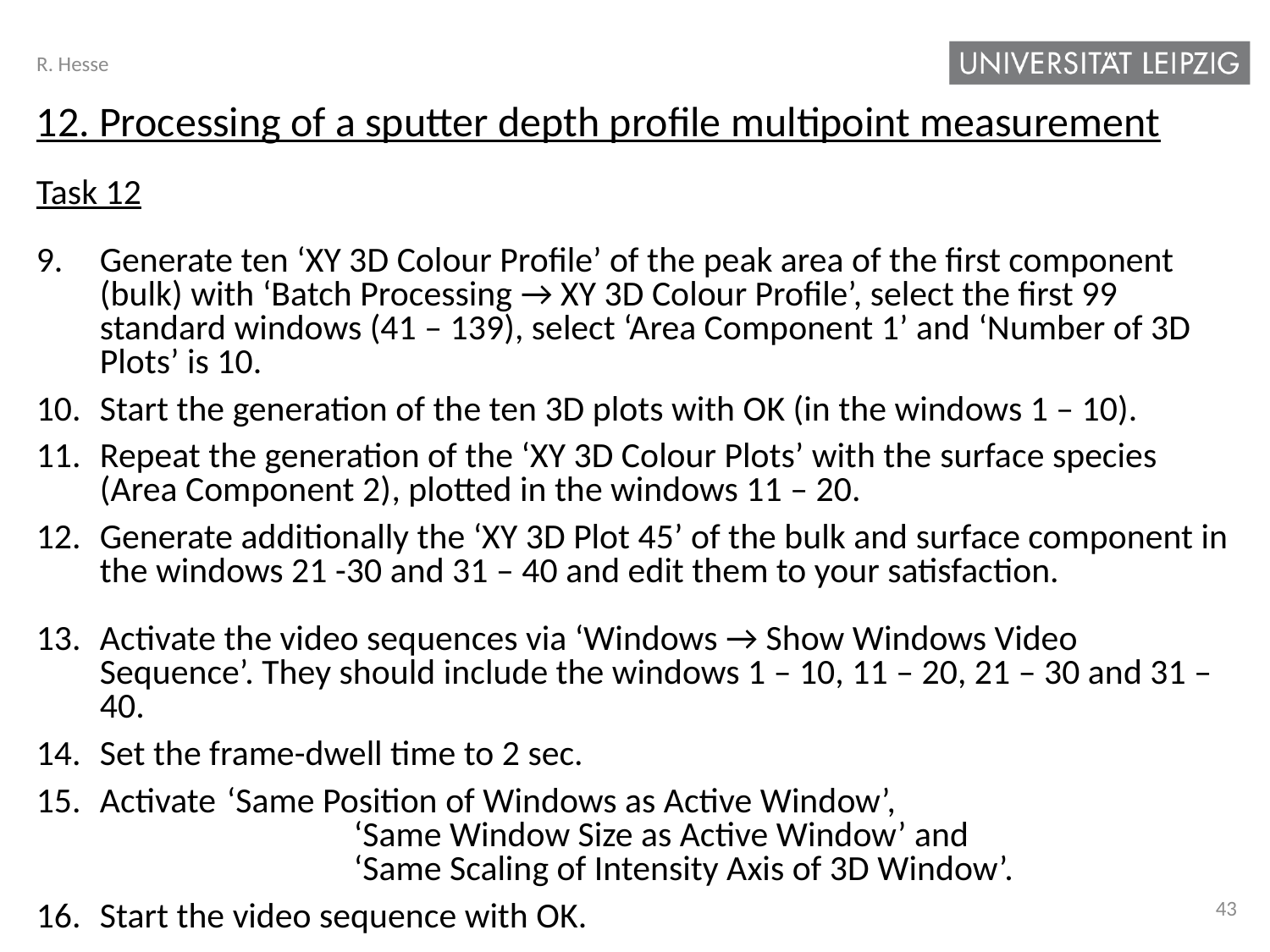

R. Hesse
12. Processing of a sputter depth profile multipoint measurement
Task 12

Generate ten ‘XY 3D Colour Profile’ of the peak area of the first component (bulk) with ‘Batch Processing → XY 3D Colour Profile’, select the first 99 standard windows (41 – 139), select ‘Area Component 1’ and ‘Number of 3D Plots’ is 10.

Start the generation of the ten 3D plots with OK (in the windows 1 – 10).

Repeat the generation of the ‘XY 3D Colour Plots’ with the surface species (Area Component 2), plotted in the windows 11 – 20.

Generate additionally the ‘XY 3D Plot 45’ of the bulk and surface component in the windows 21 -30 and 31 – 40 and edit them to your satisfaction.

Activate the video sequences via ‘Windows → Show Windows Video Sequence’. They should include the windows 1 – 10, 11 – 20, 21 – 30 and 31 – 40.

Set the frame-dwell time to 2 sec.

Activate	‘Same Position of Windows as Active Window’,
		‘Same Window Size as Active Window’ and
		‘Same Scaling of Intensity Axis of 3D Window’.

Start the video sequence with OK.
43